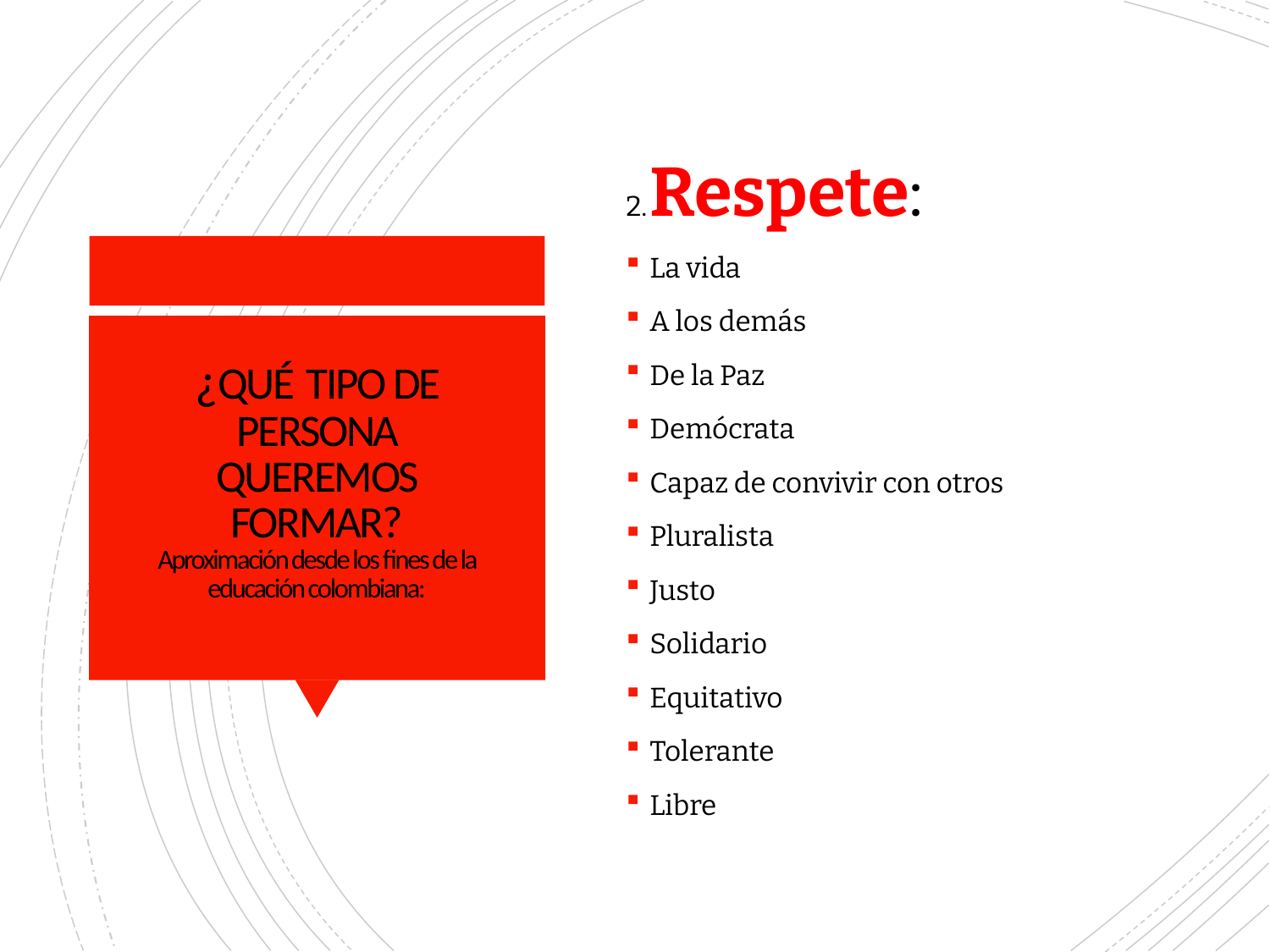

2.	Respete:
La vida
A los demás
De la Paz
Demócrata
Capaz de convivir con otros
Pluralista
Justo
Solidario
Equitativo
Tolerante
Libre
# ¿QUÉ TIPO DE PERSONA QUEREMOS FORMAR? Aproximación desde los fines de la educación colombiana: